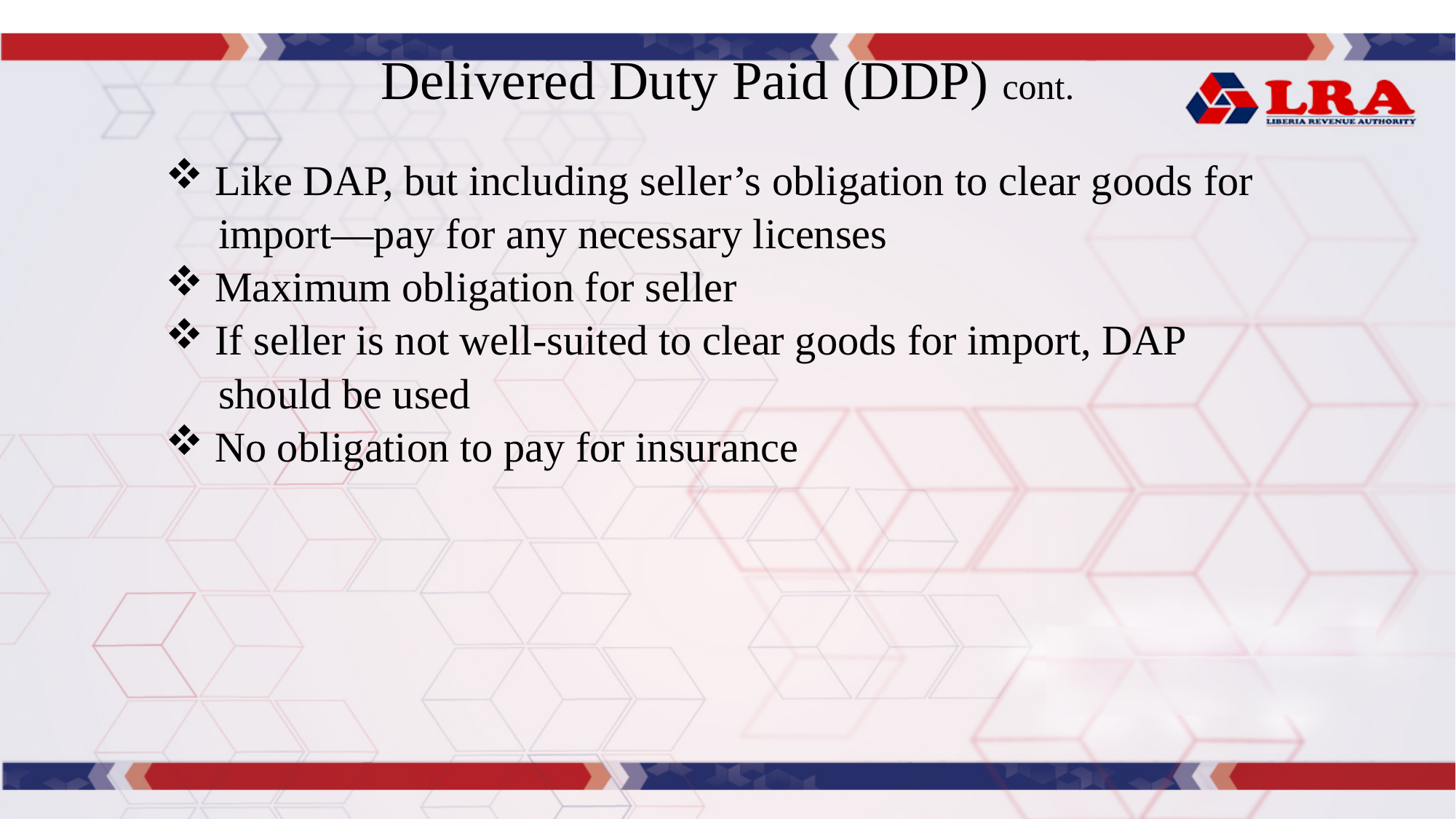

# Delivered Duty Paid (DDP) cont.
 Like DAP, but including seller’s obligation to clear goods for
     import—pay for any necessary licenses
 Maximum obligation for seller
 If seller is not well-suited to clear goods for import, DAP
     should be used
 No obligation to pay for insurance